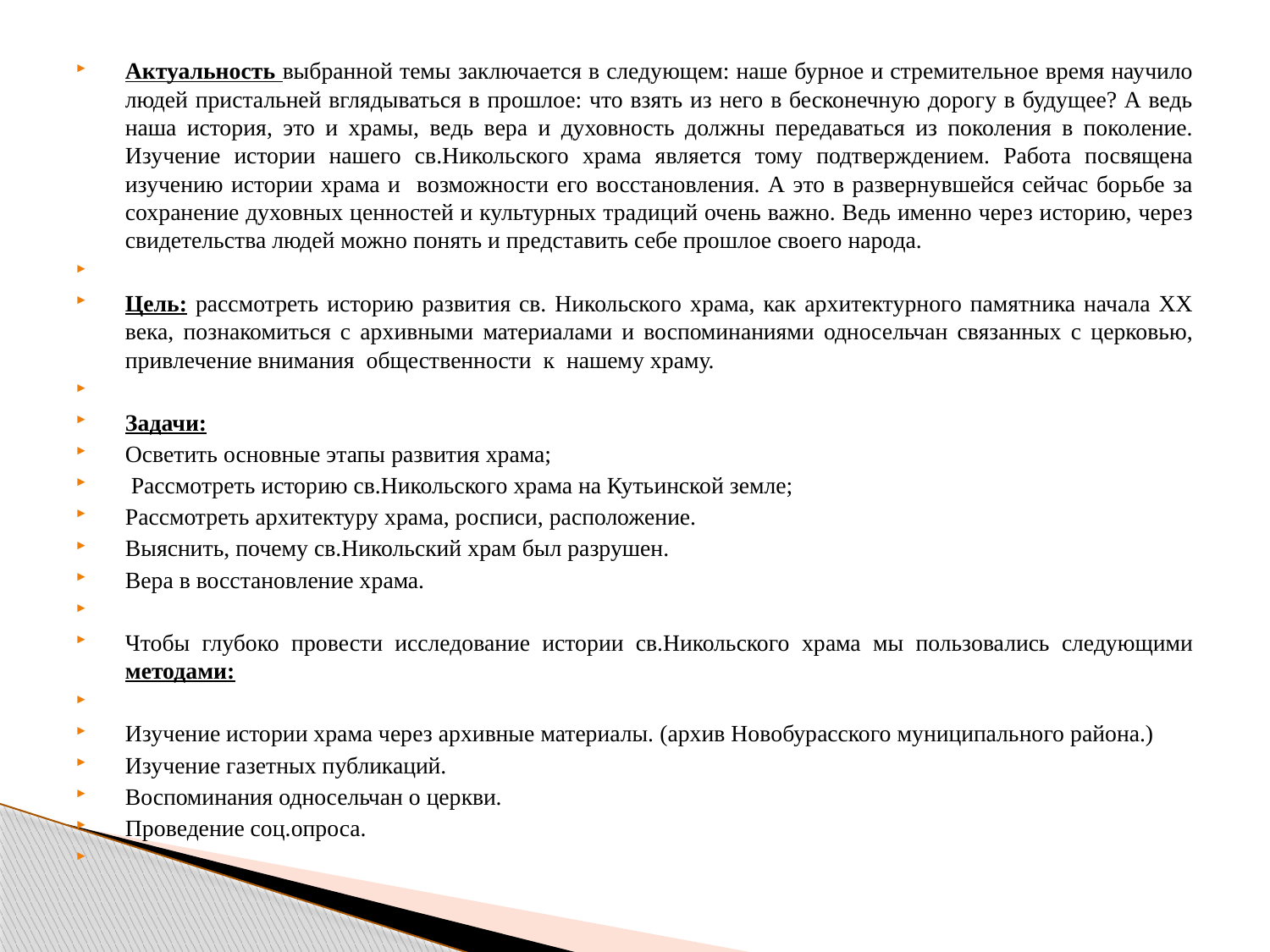

Актуальность выбранной темы заключается в следующем: наше бурное и стремительное время научило людей пристальней вглядываться в прошлое: что взять из него в бесконечную дорогу в будущее? А ведь наша история, это и храмы, ведь вера и духовность должны передаваться из поколения в поколение. Изучение истории нашего св.Никольского храма является тому подтверждением. Работа посвящена изучению истории храма и  возможности его восстановления. А это в развернувшейся сейчас борьбе за сохранение духовных ценностей и культурных традиций очень важно. Ведь именно через историю, через свидетельства людей можно понять и представить себе прошлое своего народа.

Цель: рассмотреть историю развития св. Никольского храма, как архитектурного памятника начала ХХ века, познакомиться с архивными материалами и воспоминаниями односельчан связанных с церковью, привлечение внимания  общественности  к  нашему храму.

Задачи:
Осветить основные этапы развития храма;
 Рассмотреть историю св.Никольского храма на Кутьинской земле;
Рассмотреть архитектуру храма, росписи, расположение.
Выяснить, почему св.Никольский храм был разрушен.
Вера в восстановление храма.

Чтобы глубоко провести исследование истории св.Никольского храма мы пользовались следующими методами:

Изучение истории храма через архивные материалы. (архив Новобурасского муниципального района.)
Изучение газетных публикаций.
Воспоминания односельчан о церкви.
Проведение соц.опроса.